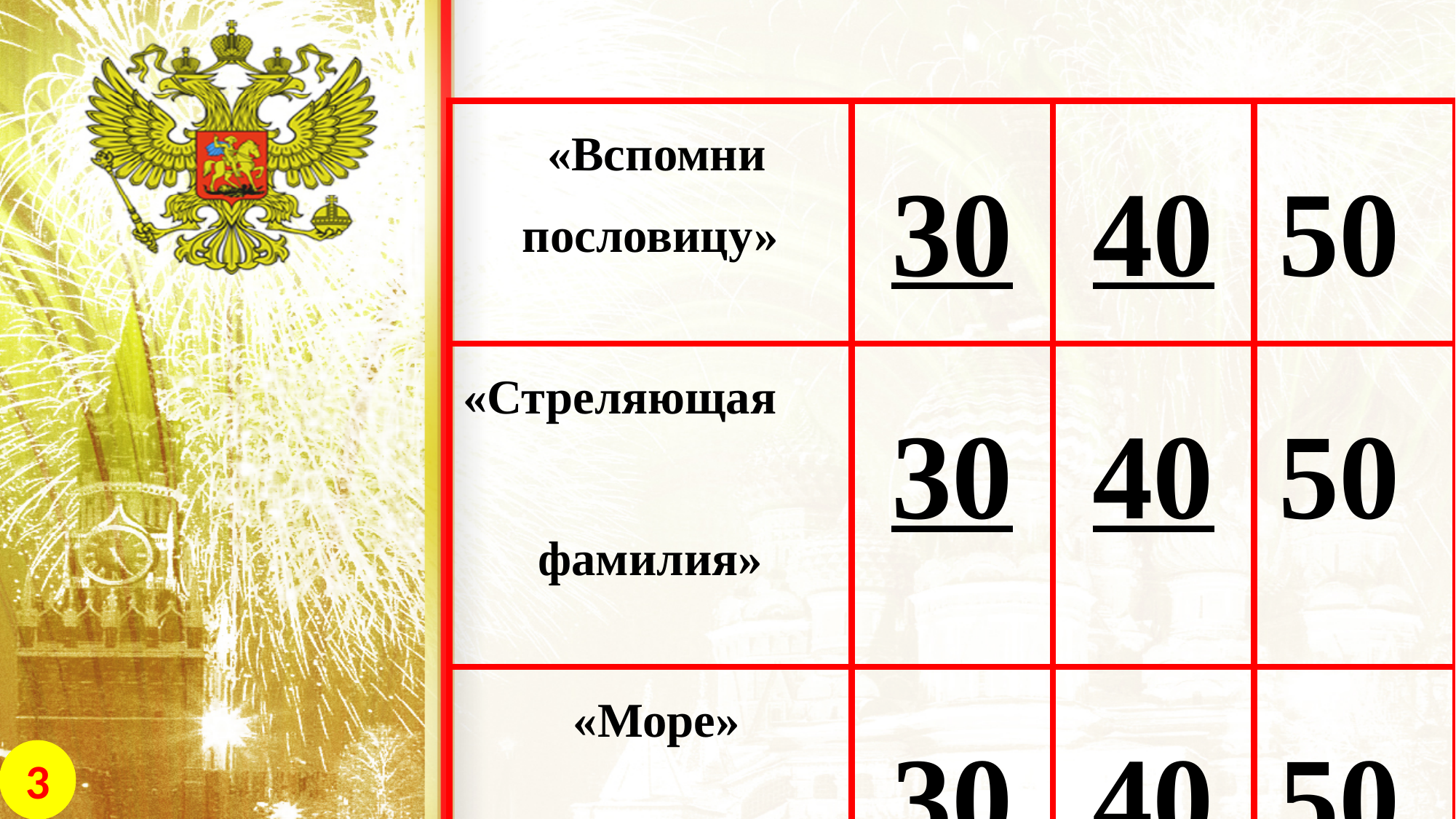

| «Вспомни пословицу» | 30 | 40 | 50 |
| --- | --- | --- | --- |
| «Стреляющая фамилия» | 30 | 40 | 50 |
| «Море» | 30 | 40 | 50 |
3